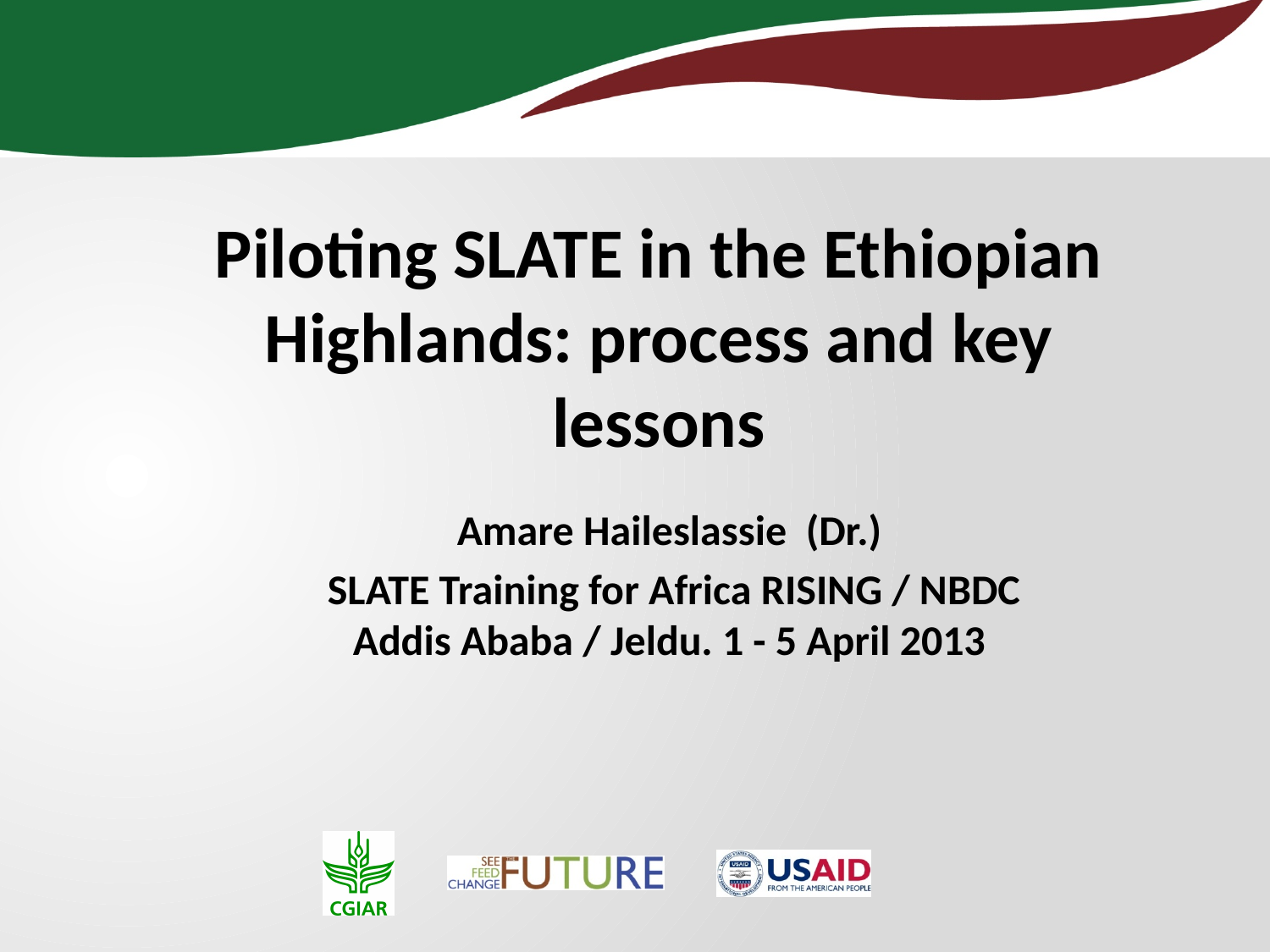

Piloting SLATE in the Ethiopian Highlands: process and key lessons
Amare Haileslassie  (Dr.)
 SLATE Training for Africa RISING / NBDC
Addis Ababa / Jeldu. 1 - 5 April 2013